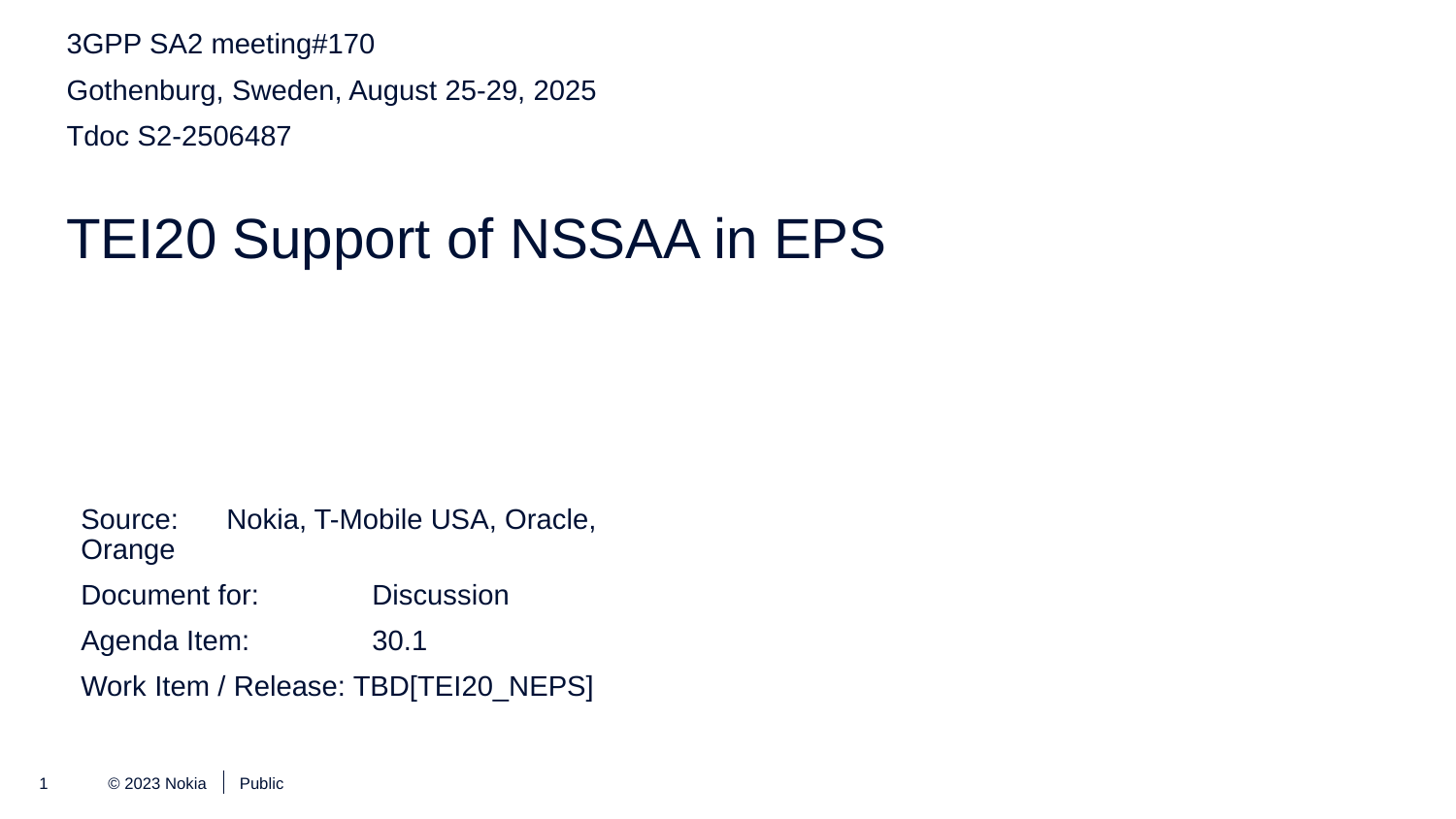

3GPP SA2 meeting#170
Gothenburg, Sweden, August 25-29, 2025
Tdoc S2-2506487
TEI20 Support of NSSAA in EPS
Source:	Nokia, T-Mobile USA, Oracle, Orange
Document for:	Discussion
Agenda Item:	30.1
Work Item / Release: TBD[TEI20_NEPS]

Public